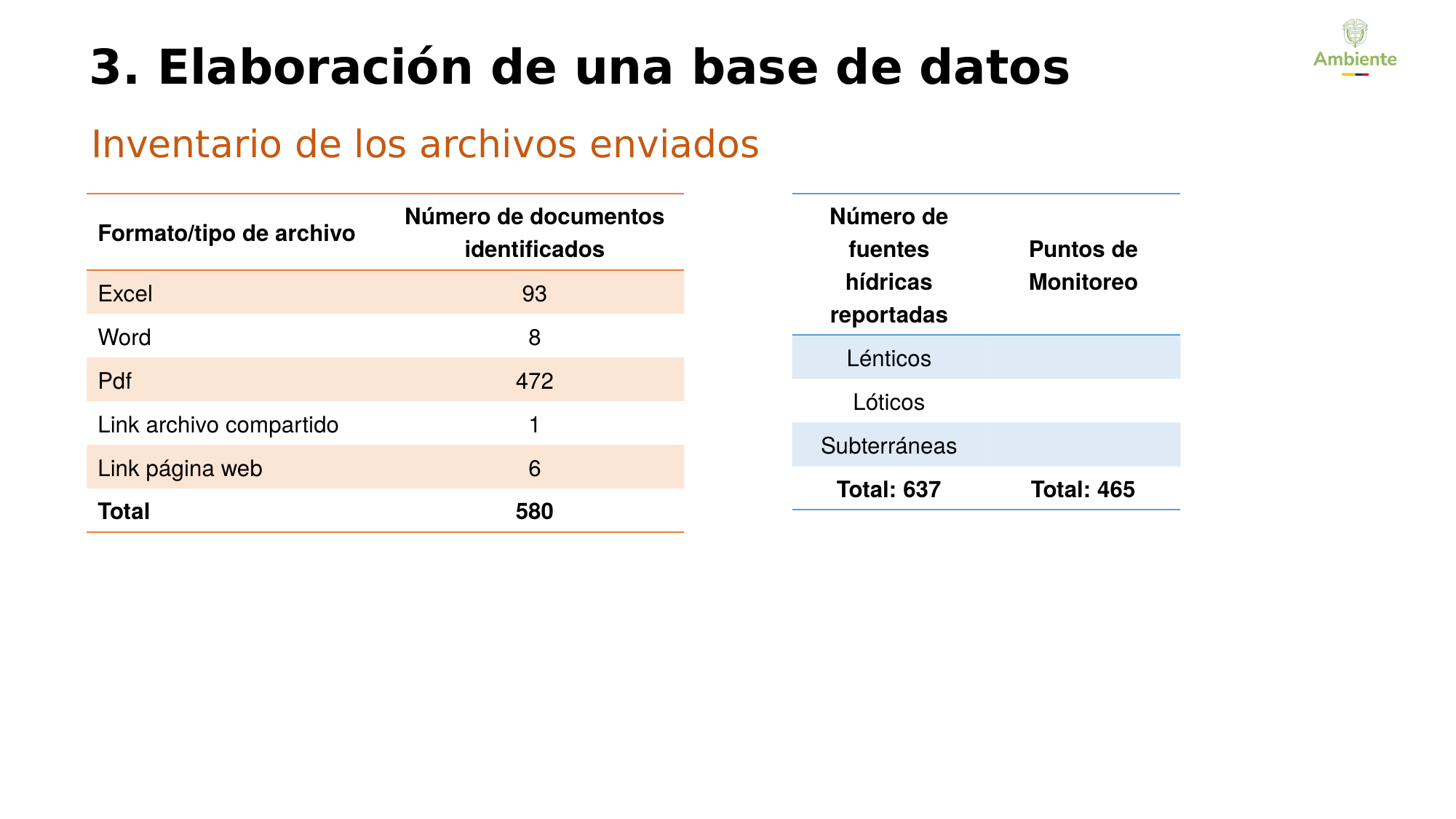

3. Elaboración de una base de datos
Inventario de los archivos enviados
| Formato/tipo de archivo | Número de documentos identificados |
| --- | --- |
| Excel | 93 |
| Word | 8 |
| Pdf | 472 |
| Link archivo compartido | 1 |
| Link página web | 6 |
| Total | 580 |
| Número de fuentes hídricas reportadas | Puntos de Monitoreo |
| --- | --- |
| Lénticos |  |
| Lóticos |  |
| Subterráneas |  |
| Total: 637 | Total: 465 |